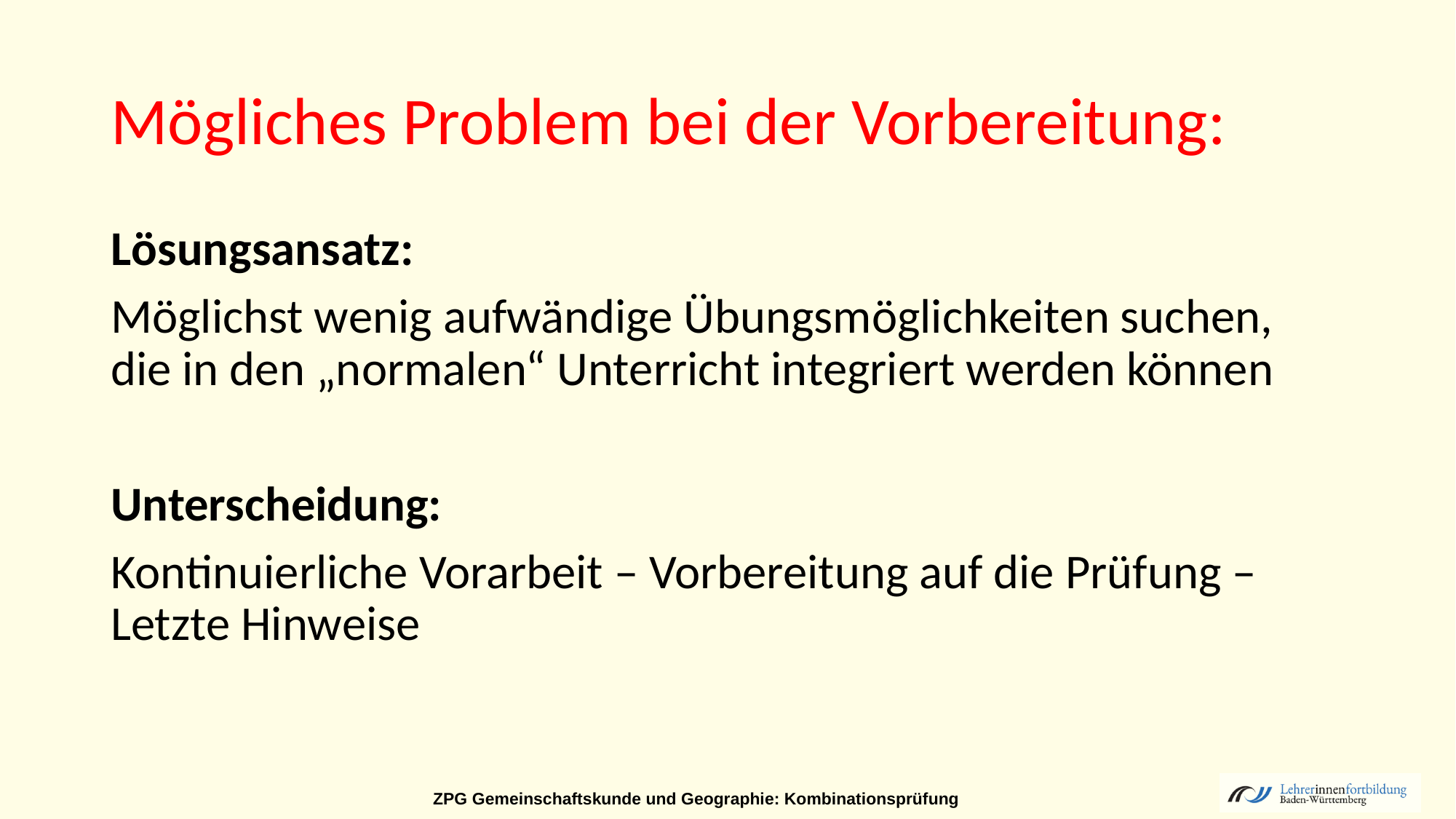

Mögliches Problem bei der Vorbereitung:
Lösungsansatz:
Möglichst wenig aufwändige Übungsmöglichkeiten suchen, die in den „normalen“ Unterricht integriert werden können

Unterscheidung:
Kontinuierliche Vorarbeit – Vorbereitung auf die Prüfung – Letzte Hinweise